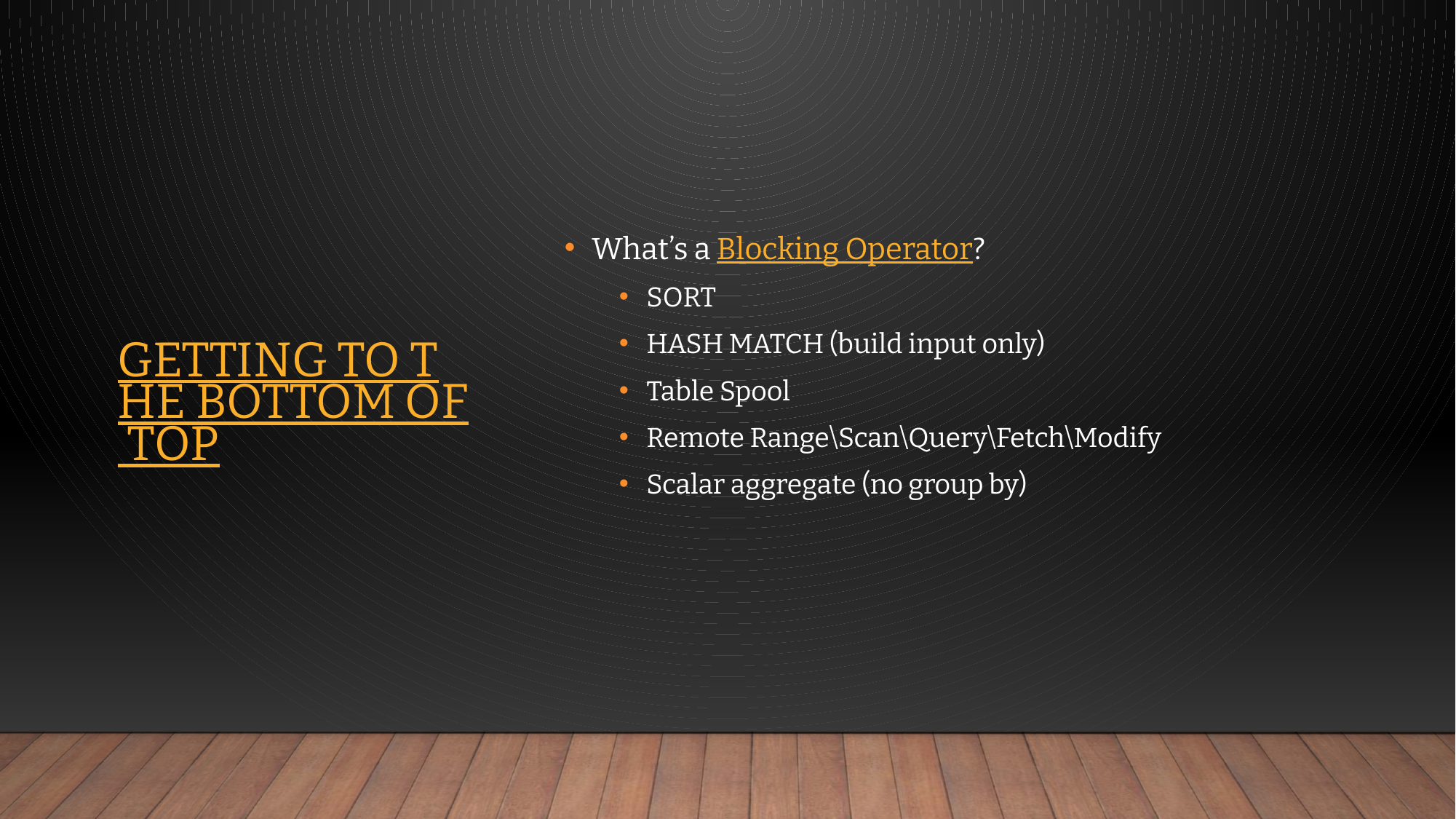

# Getting to the Bottom of Top
What’s a Blocking Operator?
SORT
HASH MATCH (build input only)
Table Spool
Remote Range\Scan\Query\Fetch\Modify
Scalar aggregate (no group by)